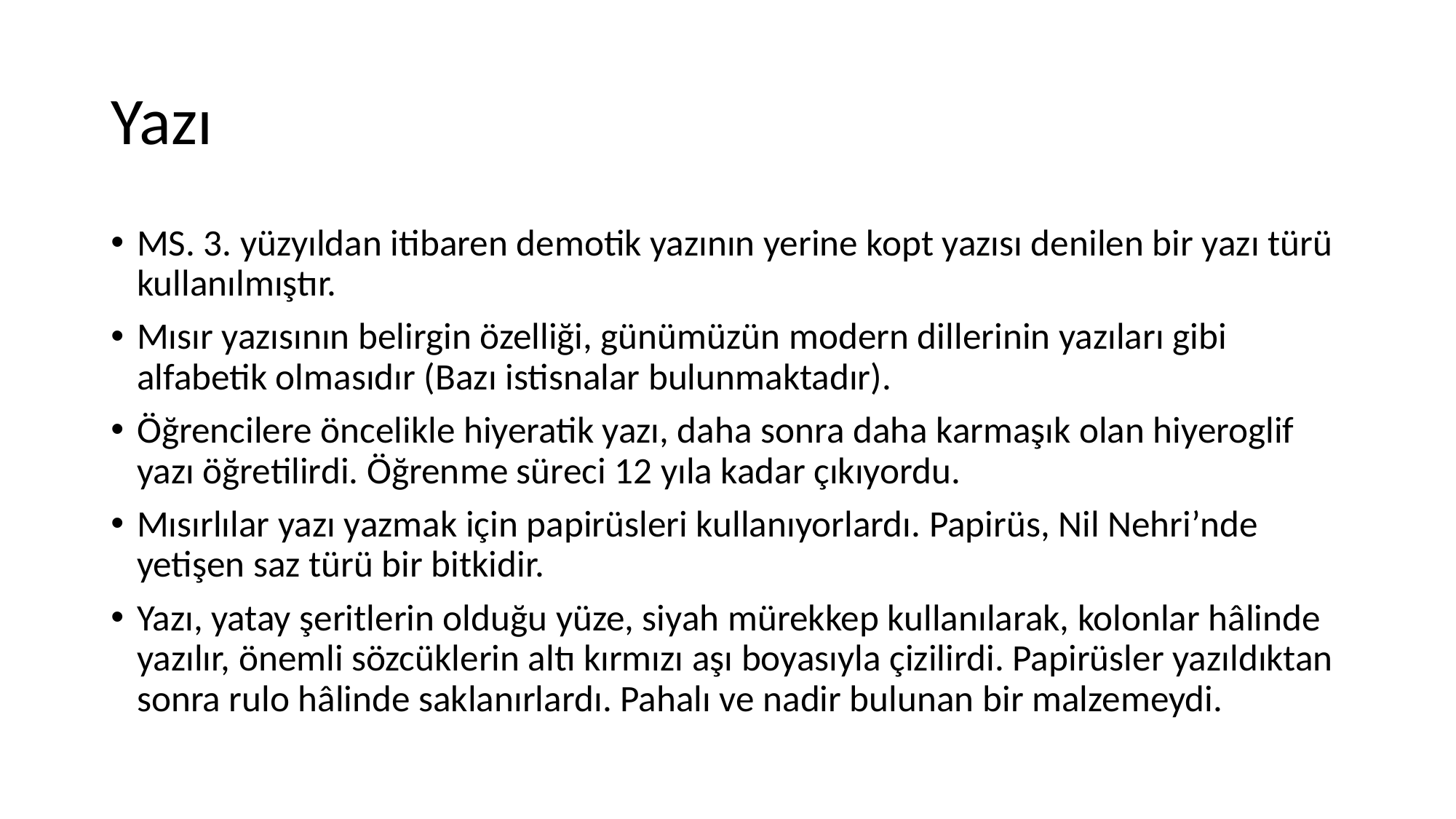

# Yazı
MS. 3. yüzyıldan itibaren demotik yazının yerine kopt yazısı denilen bir yazı türü kullanılmıştır.
Mısır yazısının belirgin özelliği, günümüzün modern dillerinin yazıları gibi alfabetik olmasıdır (Bazı istisnalar bulunmaktadır).
Öğrencilere öncelikle hiyeratik yazı, daha sonra daha karmaşık olan hiyeroglif yazı öğretilirdi. Öğrenme süreci 12 yıla kadar çıkıyordu.
Mısırlılar yazı yazmak için papirüsleri kullanıyorlardı. Papirüs, Nil Nehri’nde yetişen saz türü bir bitkidir.
Yazı, yatay şeritlerin olduğu yüze, siyah mürekkep kullanılarak, kolonlar hâlinde yazılır, önemli sözcüklerin altı kırmızı aşı boyasıyla çizilirdi. Papirüsler yazıldıktan sonra rulo hâlinde saklanırlardı. Pahalı ve nadir bulunan bir malzemeydi.